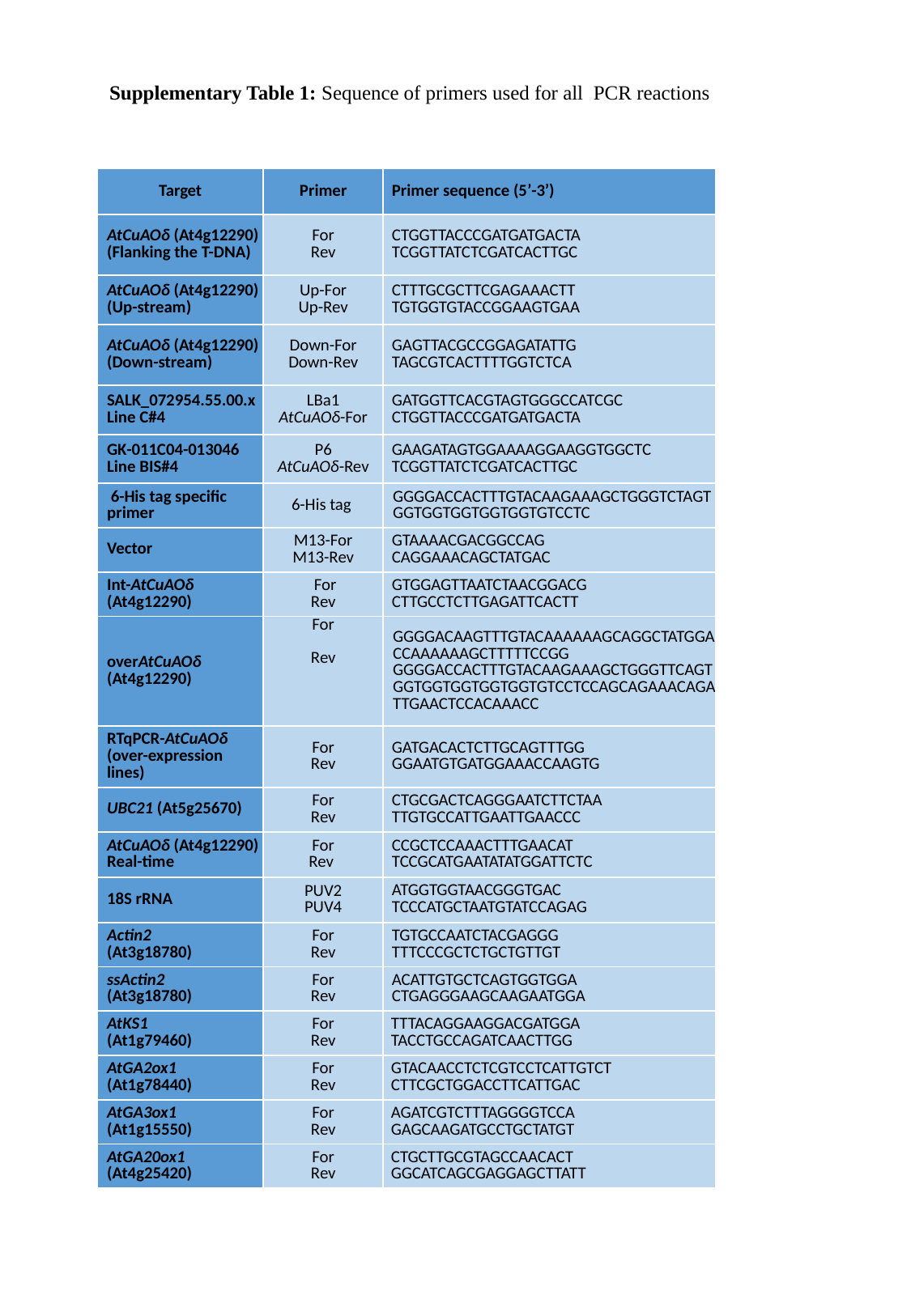

Supplementary Table 1: Sequence of primers used for all  PCR reactions
| Target | Primer | Primer sequence (5’-3’) |
| --- | --- | --- |
| AtCuAOδ (At4g12290) (Flanking the T-DNA) | For Rev | CTGGTTACCCGATGATGACTA TCGGTTATCTCGATCACTTGC |
| AtCuAOδ (At4g12290) (Up-stream) | Up-For Up-Rev | CTTTGCGCTTCGAGAAACTT TGTGGTGTACCGGAAGTGAA |
| AtCuAOδ (At4g12290) (Down-stream) | Down-For Down-Rev | GAGTTACGCCGGAGATATTG TAGCGTCACTTTTGGTCTCA |
| SALK\_072954.55.00.x Line C#4 | LBa1 AtCuAOδ-For | GATGGTTCACGTAGTGGGCCATCGC CTGGTTACCCGATGATGACTA |
| GK-011C04-013046 Line BIS#4 | P6 AtCuAOδ-Rev | GAAGATAGTGGAAAAGGAAGGTGGCTC TCGGTTATCTCGATCACTTGC |
| 6-His tag specific primer | 6-His tag | GGGGACCACTTTGTACAAGAAAGCTGGGTCTAGTGGTGGTGGTGGTGGTGTCCTC |
| Vector | M13-For M13-Rev | GTAAAACGACGGCCAG CAGGAAACAGCTATGAC |
| Int-AtCuAOδ (At4g12290) | For Rev | GTGGAGTTAATCTAACGGACG CTTGCCTCTTGAGATTCACTT |
| overAtCuAOδ (At4g12290) | For Rev | GGGGACAAGTTTGTACAAAAAAGCAGGCTATGGACCAAAAAAGCTTTTTCCGG GGGGACCACTTTGTACAAGAAAGCTGGGTTCAGTGGTGGTGGTGGTGGTGTCCTCCAGCAGAAACAGATTGAACTCCACAAACC |
| RTqPCR-AtCuAOδ (over-expression lines) | For Rev | GATGACACTCTTGCAGTTTGG GGAATGTGATGGAAACCAAGTG |
| UBC21 (At5g25670) | For Rev | CTGCGACTCAGGGAATCTTCTAA TTGTGCCATTGAATTGAACCC |
| AtCuAOδ (At4g12290) Real-time | For Rev | CCGCTCCAAACTTTGAACAT TCCGCATGAATATATGGATTCTC |
| 18S rRNA | PUV2 PUV4 | ATGGTGGTAACGGGTGAC TCCCATGCTAATGTATCCAGAG |
| Actin2 (At3g18780) | For Rev | TGTGCCAATCTACGAGGG TTTCCCGCTCTGCTGTTGT |
| ssActin2 (At3g18780) | For Rev | ACATTGTGCTCAGTGGTGGA CTGAGGGAAGCAAGAATGGA |
| AtKS1 (At1g79460) | For Rev | TTTACAGGAAGGACGATGGA TACCTGCCAGATCAACTTGG |
| AtGA2ox1 (At1g78440) | For Rev | GTACAACCTCTCGTCCTCATTGTCT CTTCGCTGGACCTTCATTGAC |
| AtGA3ox1 (At1g15550) | For Rev | AGATCGTCTTTAGGGGTCCA GAGCAAGATGCCTGCTATGT |
| AtGA20ox1 (At4g25420) | For Rev | CTGCTTGCGTAGCCAACACT GGCATCAGCGAGGAGCTTATT |